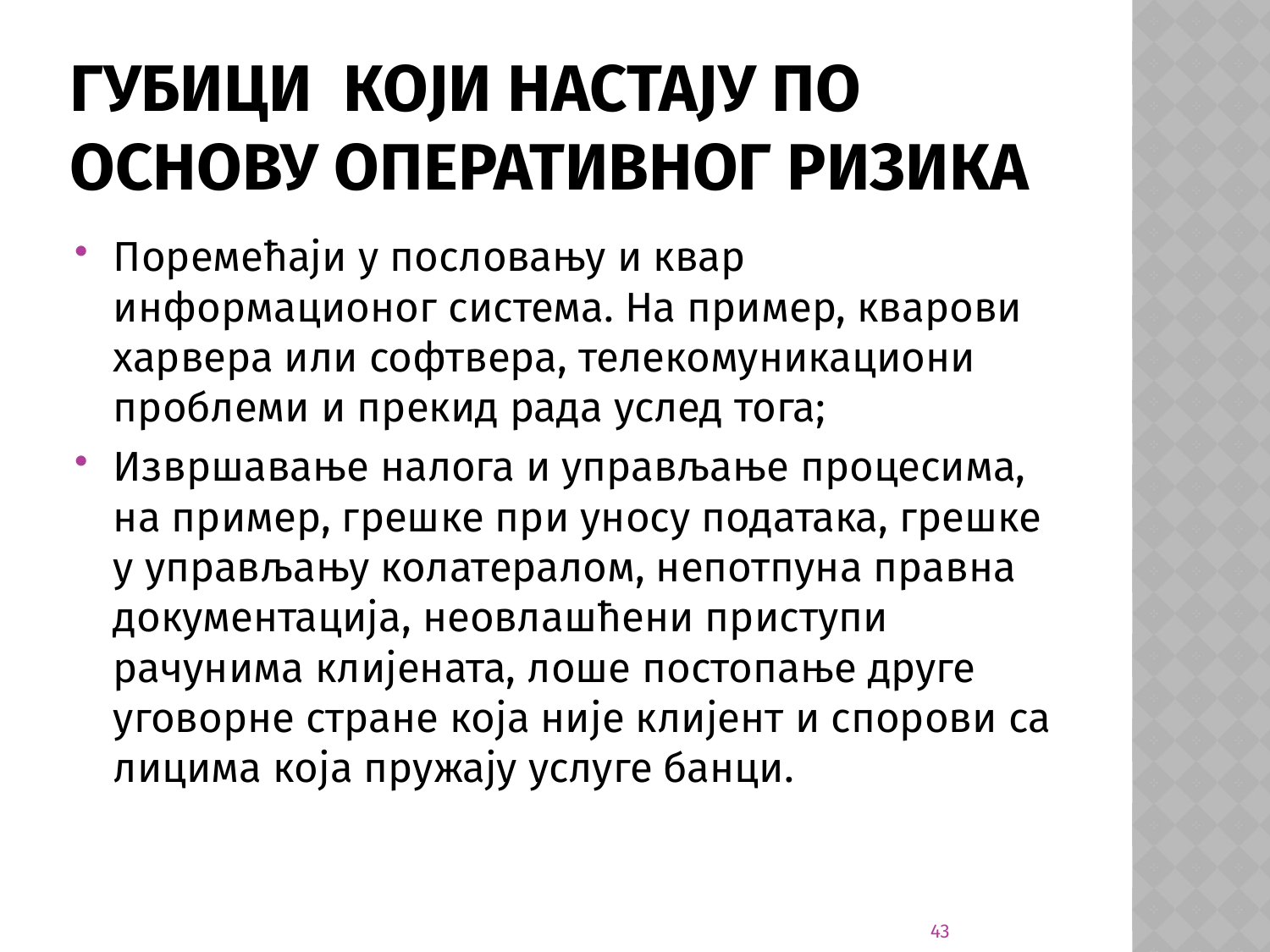

# Губици  који настају по основу оперативног ризика
Поремећаји у пословању и квар информационог система. На пример, кварови  харвера или софтвера, телекомуникациони проблеми и прекид рада услед тога;
Извршавање налога и управљање процесима, на пример, грешке при уносу података, грешке у управљању колатералом, непотпуна правна документација, неовлашћени приступи рачунима клијената, лоше постопање друге уговорне стране која није клијент и спорови са лицима која пружају услуге банци.

43